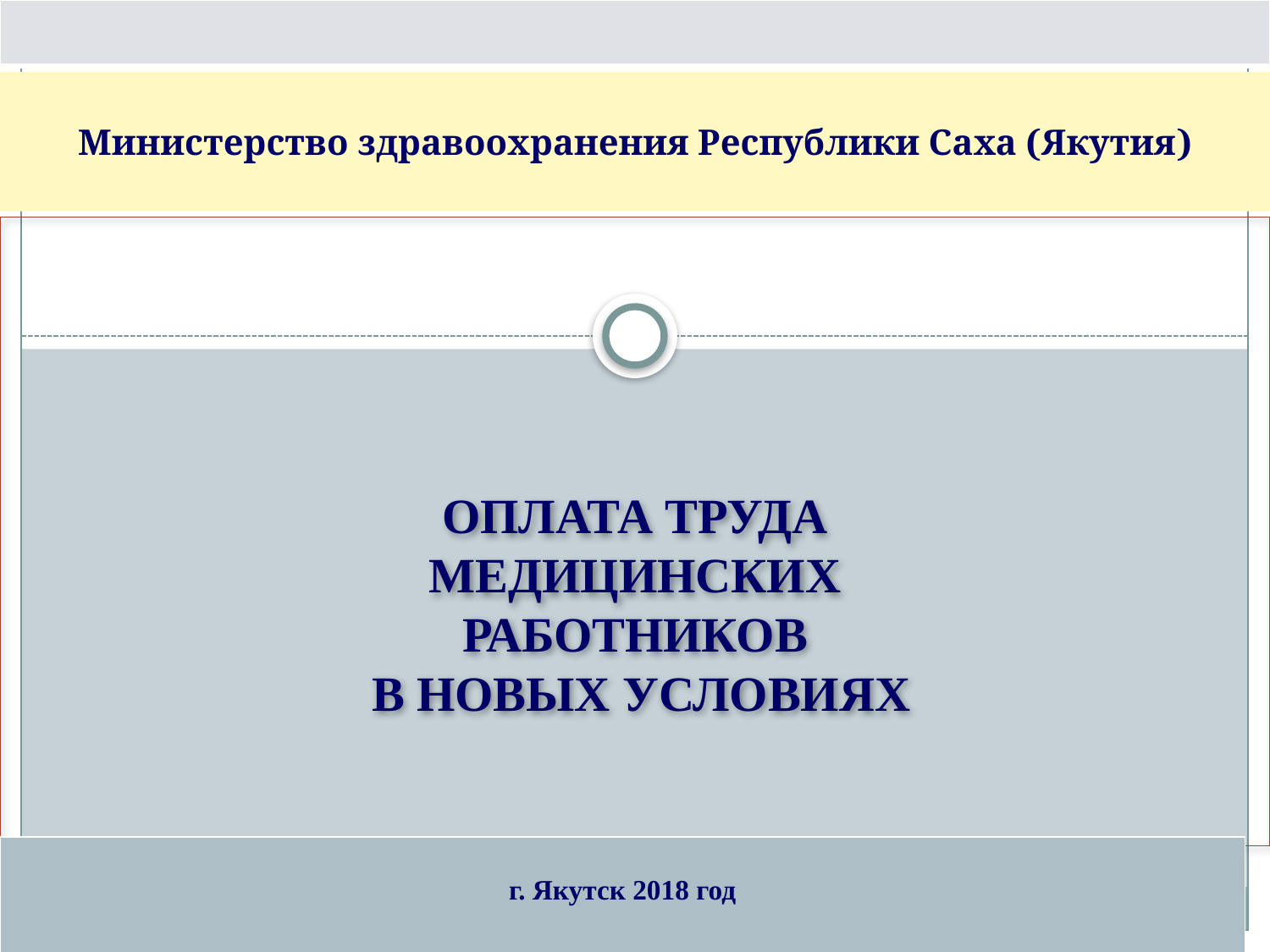

|  |
| --- |

Министерство здравоохранения Республики Саха (Якутия)

# ОПЛАТА ТРУДА МЕДИЦИНСКИХ РАБОТНИКОВ В НОВЫХ УСЛОВИЯХ

| г. Якутск 2018 год |
| --- |